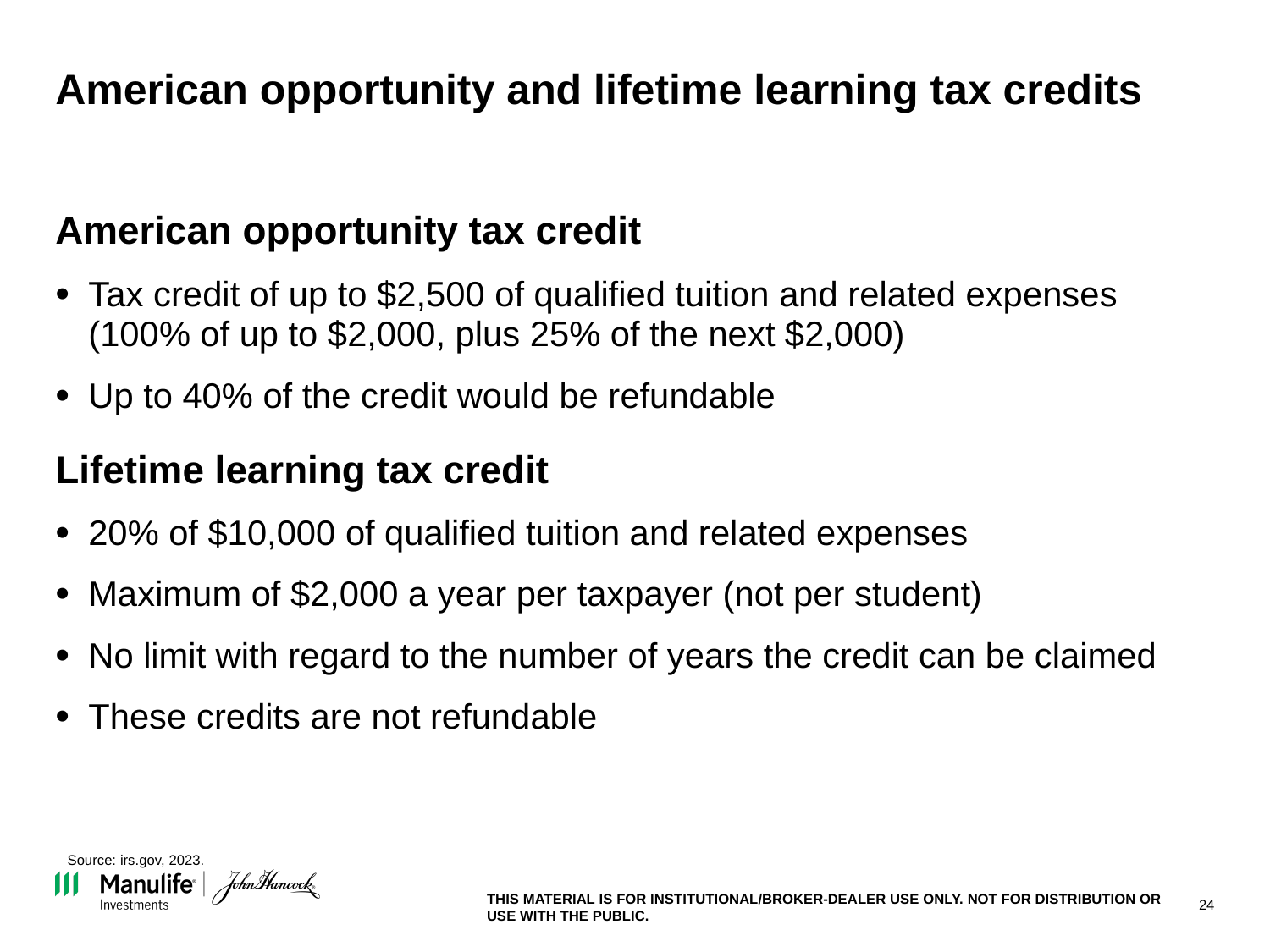

# American opportunity and lifetime learning tax credits
American opportunity tax credit
Tax credit of up to $2,500 of qualified tuition and related expenses (100% of up to $2,000, plus 25% of the next $2,000)
Up to 40% of the credit would be refundable
Lifetime learning tax credit
20% of $10,000 of qualified tuition and related expenses
Maximum of $2,000 a year per taxpayer (not per student)
No limit with regard to the number of years the credit can be claimed
These credits are not refundable
Source: irs.gov, 2023.
24
THIS MATERIAL IS FOR INSTITUTIONAL/BROKER-DEALER USE ONLY. NOT FOR DISTRIBUTION OR USE WITH THE PUBLIC.

THIS MATERIAL IS FOR INSTITUTIONAL/BROKER-DEALER USE ONLY. NOT FOR DISTRIBUTION OR USE WITH THE PUBLIC.